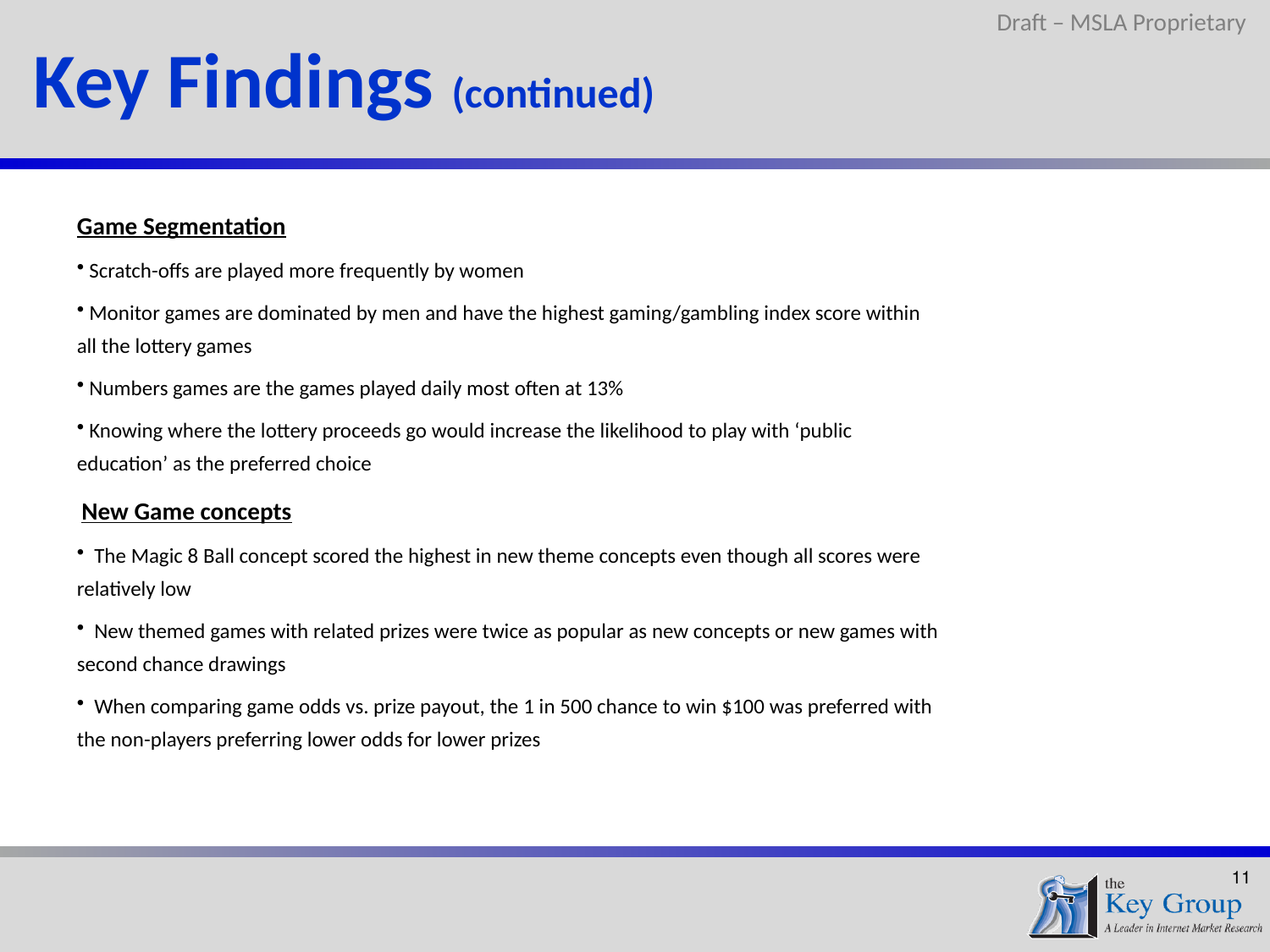

Draft – MSLA Proprietary
Key Findings (continued)
Game Segmentation
 Scratch-offs are played more frequently by women
 Monitor games are dominated by men and have the highest gaming/gambling index score within all the lottery games
 Numbers games are the games played daily most often at 13%
 Knowing where the lottery proceeds go would increase the likelihood to play with ‘public education’ as the preferred choice
 New Game concepts
  The Magic 8 Ball concept scored the highest in new theme concepts even though all scores were relatively low
  New themed games with related prizes were twice as popular as new concepts or new games with second chance drawings
  When comparing game odds vs. prize payout, the 1 in 500 chance to win $100 was preferred with the non-players preferring lower odds for lower prizes